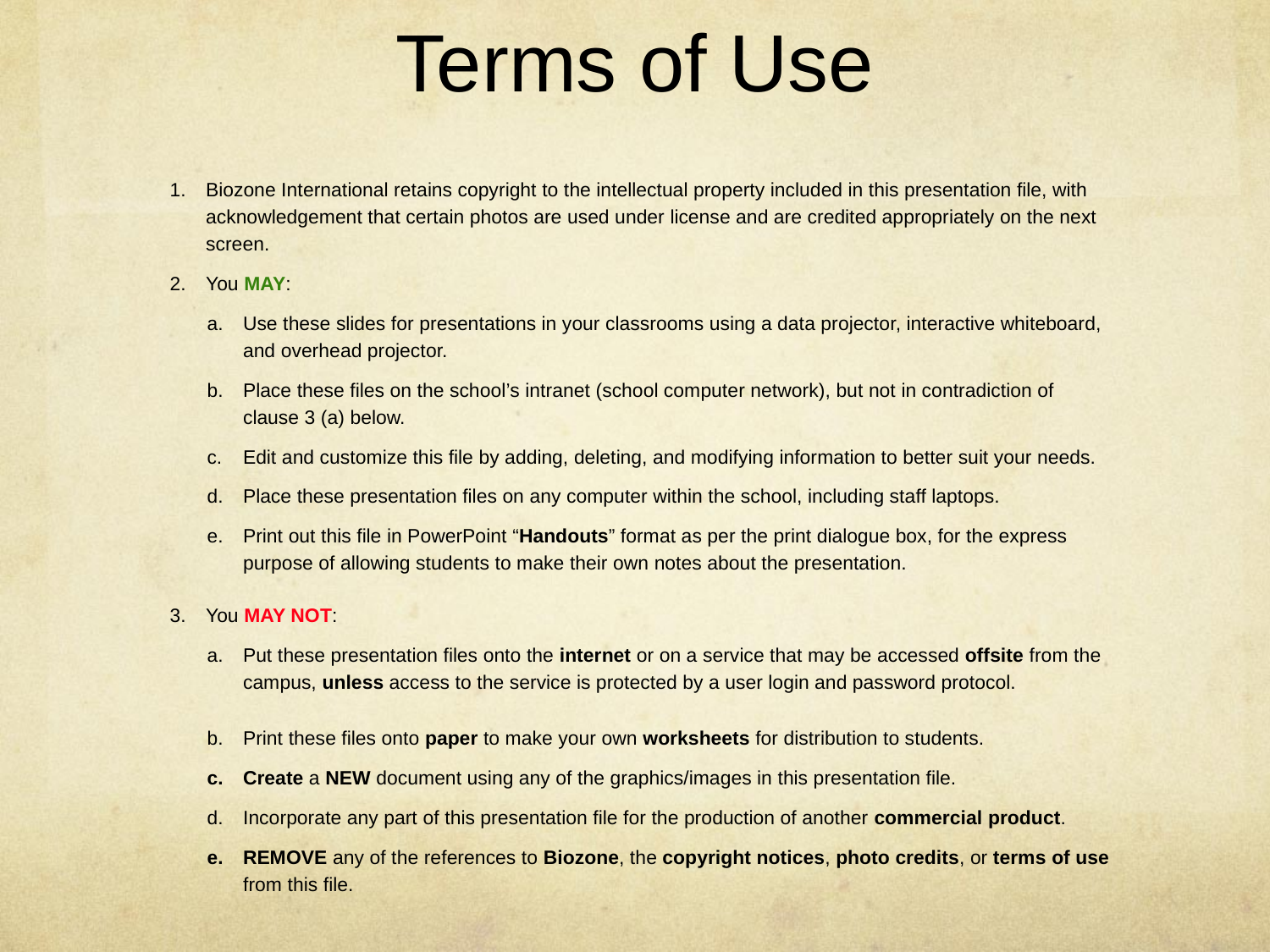

# Terms of Use
Biozone International retains copyright to the intellectual property included in this presentation file, with acknowledgement that certain photos are used under license and are credited appropriately on the next screen.
You MAY:
Use these slides for presentations in your classrooms using a data projector, interactive whiteboard, and overhead projector.
Place these files on the school’s intranet (school computer network), but not in contradiction of clause 3 (a) below.
Edit and customize this file by adding, deleting, and modifying information to better suit your needs.
Place these presentation files on any computer within the school, including staff laptops.
Print out this file in PowerPoint “Handouts” format as per the print dialogue box, for the express purpose of allowing students to make their own notes about the presentation.
You MAY NOT:
Put these presentation files onto the internet or on a service that may be accessed offsite from the campus, unless access to the service is protected by a user login and password protocol.
Print these files onto paper to make your own worksheets for distribution to students.
Create a NEW document using any of the graphics/images in this presentation file.
Incorporate any part of this presentation file for the production of another commercial product.
REMOVE any of the references to Biozone, the copyright notices, photo credits, or terms of use from this file.